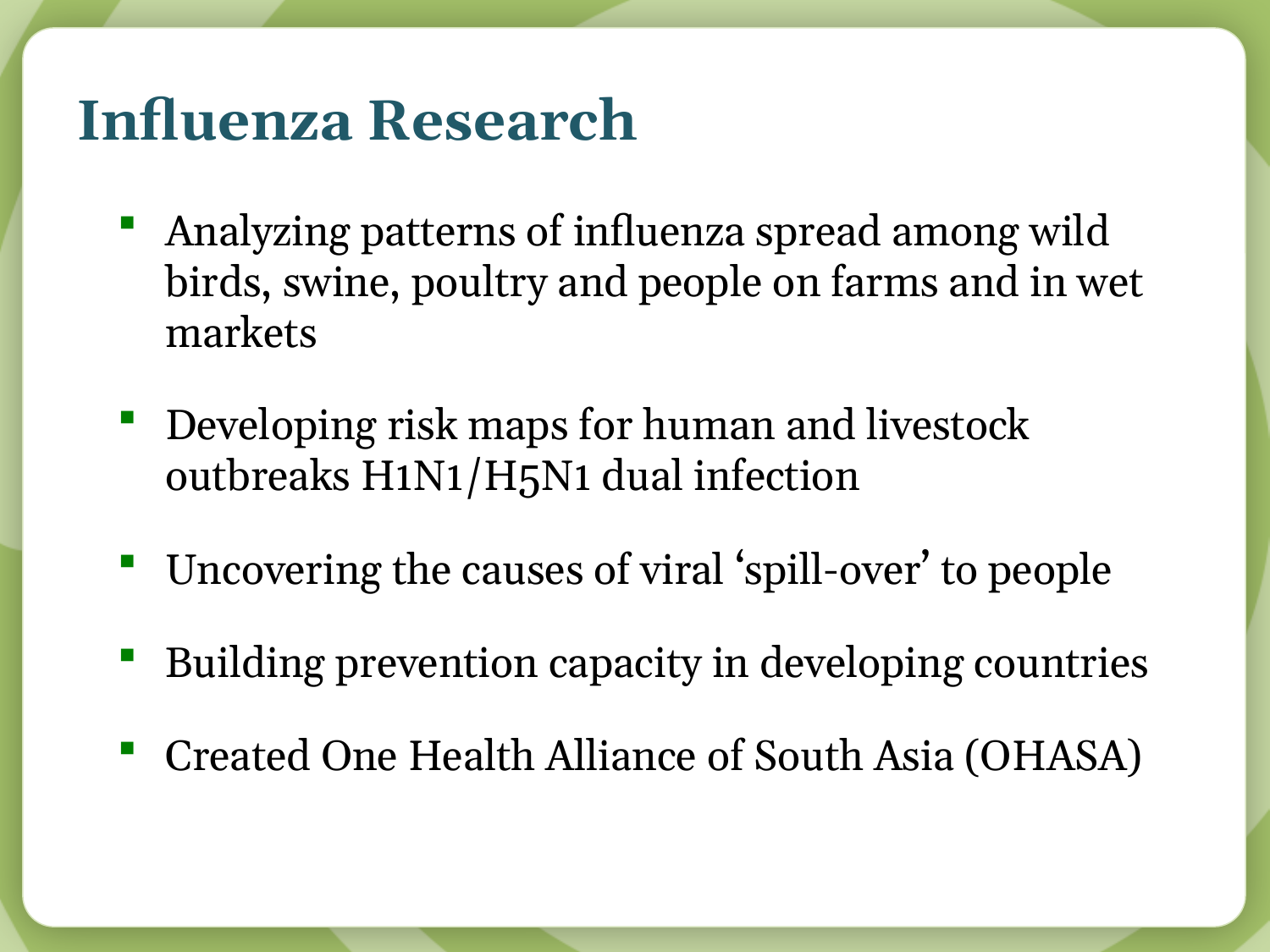

Influenza Research
Analyzing patterns of influenza spread among wild birds, swine, poultry and people on farms and in wet markets
Developing risk maps for human and livestock outbreaks H1N1/H5N1 dual infection
Uncovering the causes of viral ‘spill-over’ to people
Building prevention capacity in developing countries
Created One Health Alliance of South Asia (OHASA)